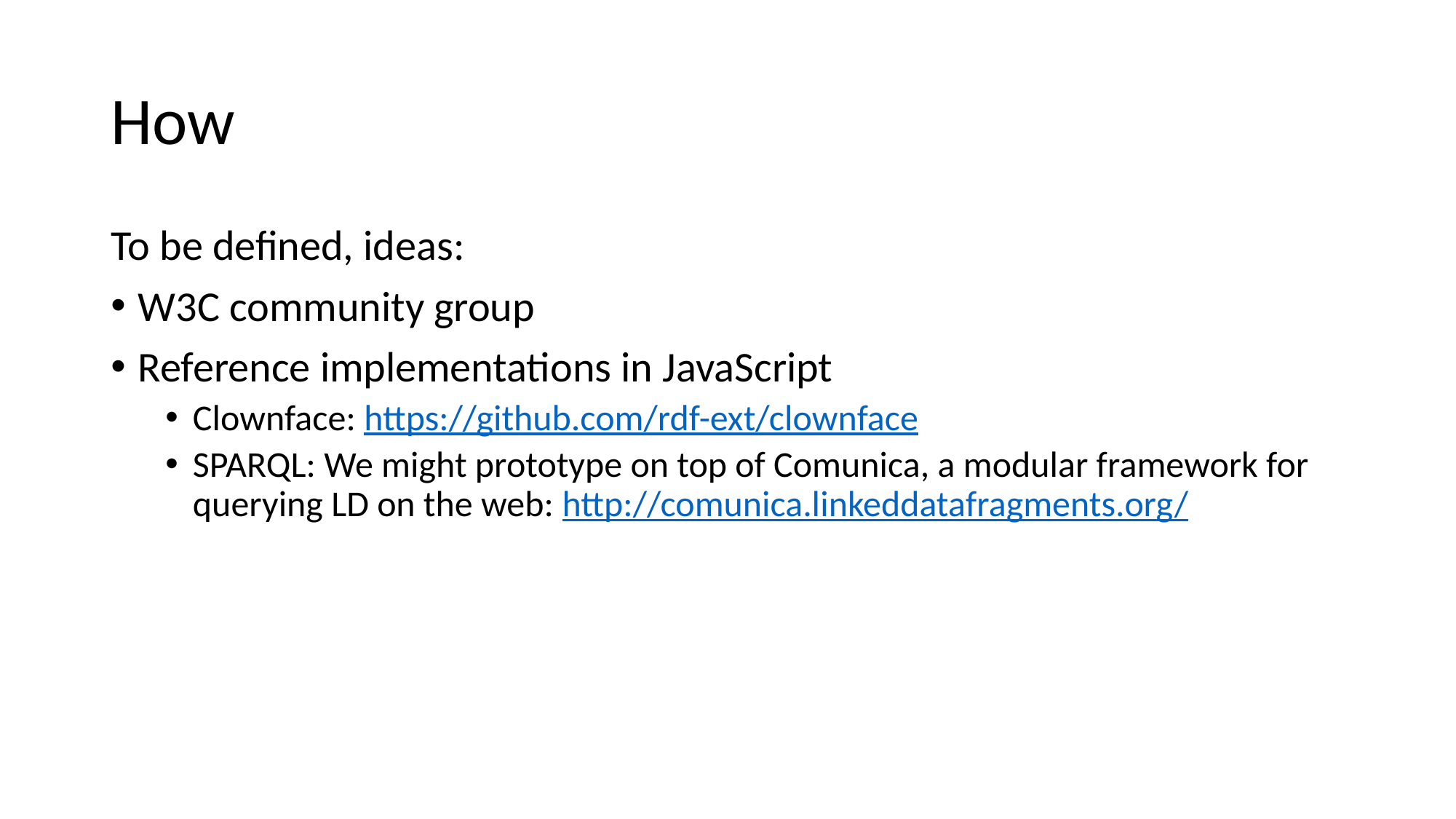

# How
To be defined, ideas:
W3C community group
Reference implementations in JavaScript
Clownface: https://github.com/rdf-ext/clownface
SPARQL: We might prototype on top of Comunica, a modular framework for querying LD on the web: http://comunica.linkeddatafragments.org/